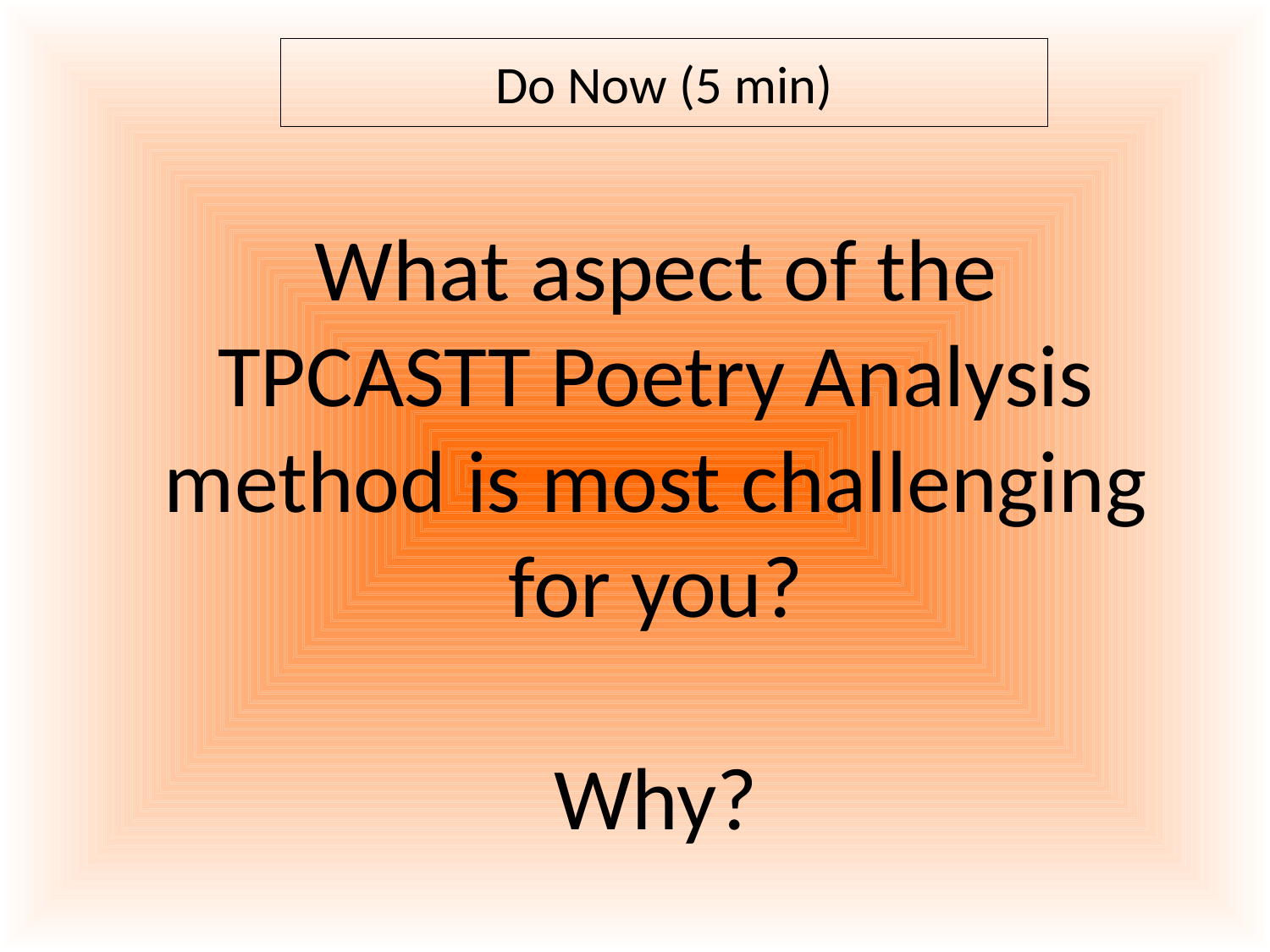

Do Now (5 min)
What aspect of the TPCASTT Poetry Analysis method is most challenging for you?

Why?